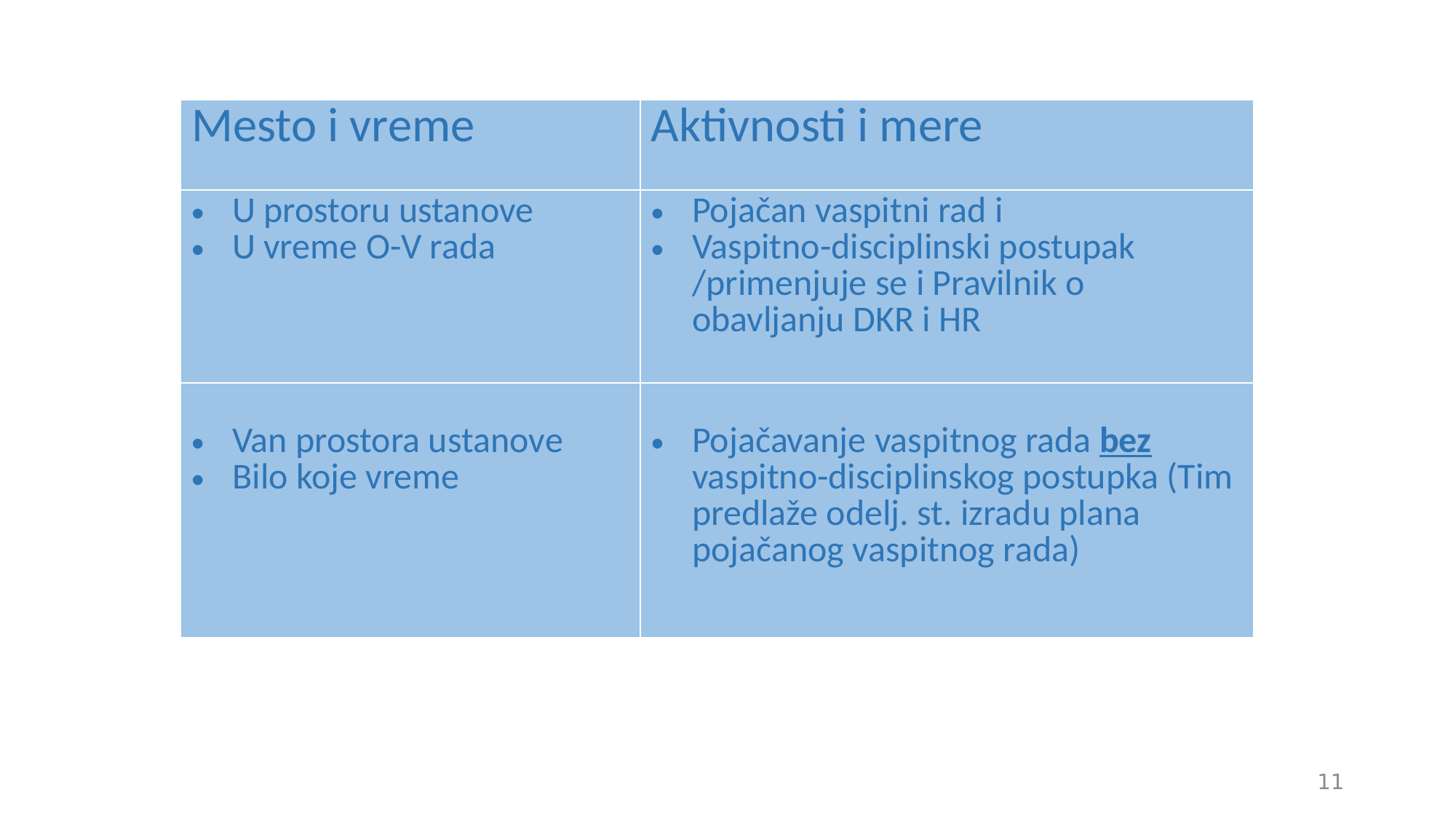

| Mesto i vreme | Aktivnosti i mere |
| --- | --- |
| U prostoru ustanove U vreme O-V rada | Pojačan vaspitni rad i Vaspitno-disciplinski postupak /primenjuje se i Pravilnik o obavljanju DKR i HR |
| Van prostora ustanove Bilo koje vreme | Pojačavanje vaspitnog rada bez vaspitno-disciplinskog postupka (Tim predlaže odelj. st. izradu plana pojačanog vaspitnog rada) |
11